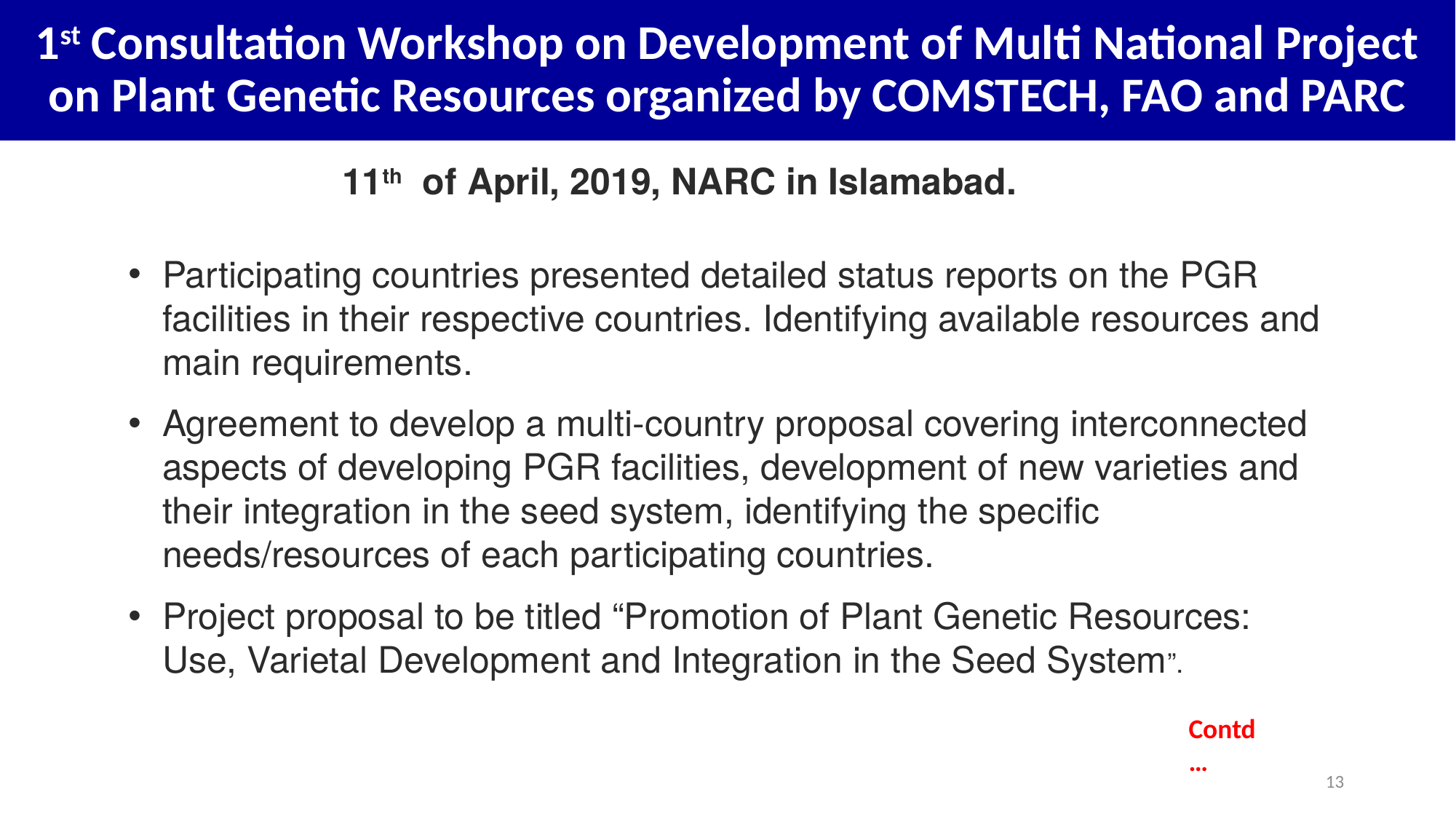

# 1st Consultation Workshop on Development of Multi National Project on Plant Genetic Resources organized by COMSTECH, FAO and PARC
11th  of April, 2019, NARC in Islamabad.
Participating countries presented detailed status reports on the PGR facilities in their respective countries. Identifying available resources and main requirements.
Agreement to develop a multi-country proposal covering interconnected aspects of developing PGR facilities, development of new varieties and their integration in the seed system, identifying the specific needs/resources of each participating countries.
Project proposal to be titled “Promotion of Plant Genetic Resources: Use, Varietal Development and Integration in the Seed System”.
Contd…
13